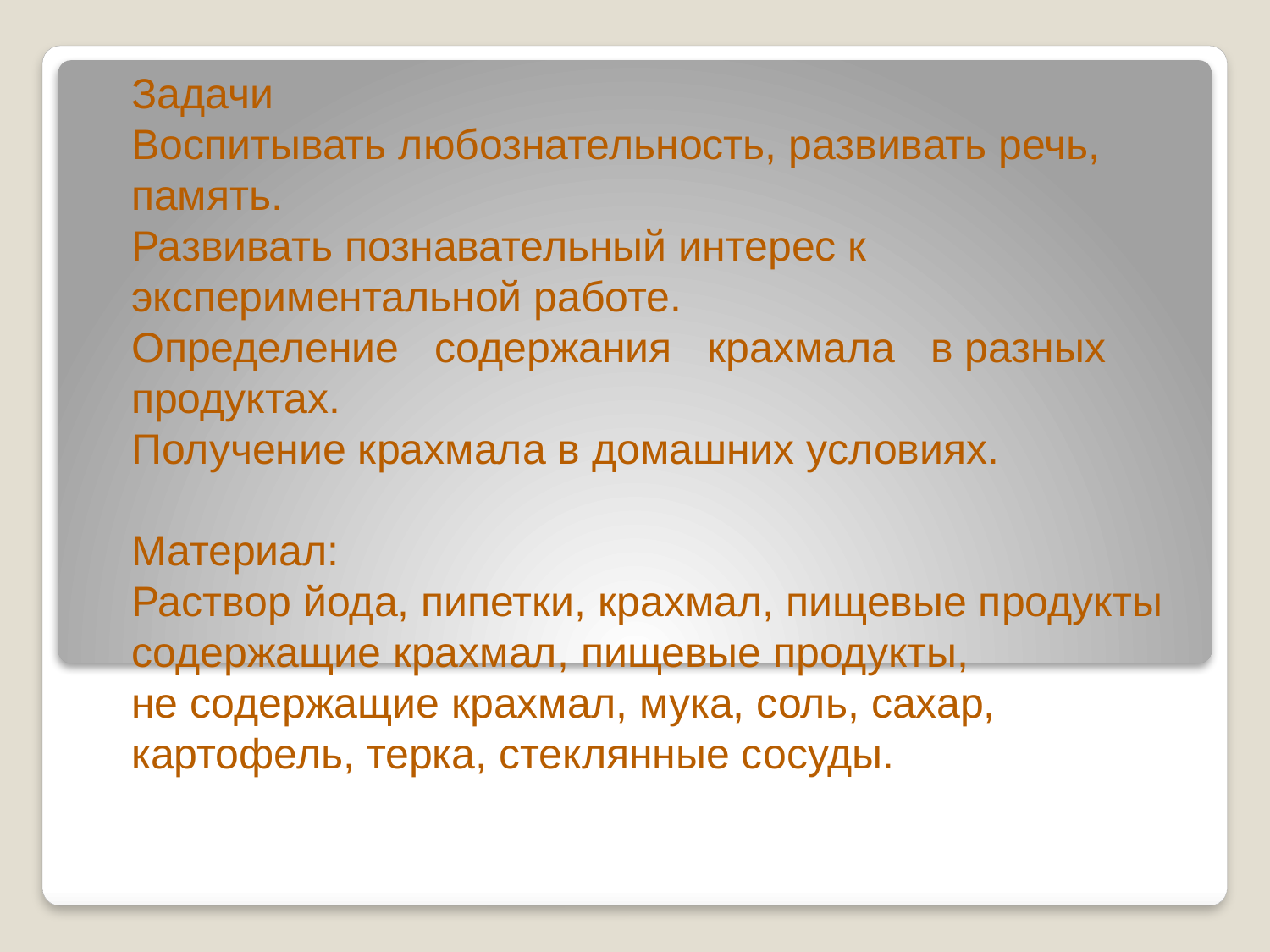

Задачи
Воспитывать любознательность, развивать речь, память.
Развивать познавательный интерес к экспериментальной работе.
Определение   содержания   крахмала   в разных продуктах.
Получение крахмала в домашних условиях.

Материал:
Раствор йода, пипетки, крахмал, пищевые продукты содержащие крахмал, пищевые продукты, не содержащие крахмал, мука, соль, сахар, картофель, терка, стеклянные сосуды.
#